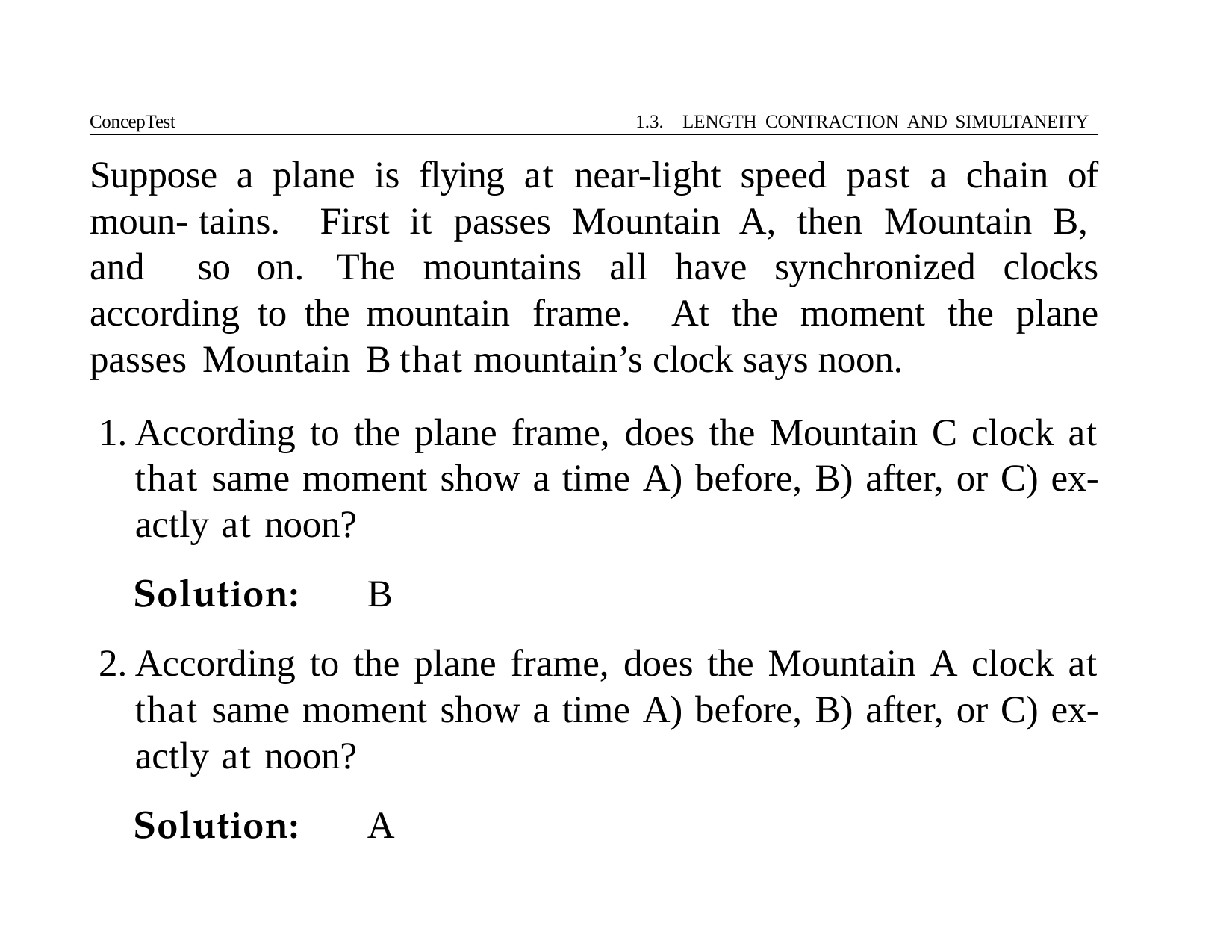

ConcepTest	1.3.  LENGTH CONTRACTION AND SIMULTANEITY

Suppose a plane is flying at near-light speed past a chain of moun- tains.  First it  passes  Mountain  A,  then  Mountain  B,  and  so on. The mountains all have synchronized clocks according to the mountain frame.  At the moment the plane passes Mountain B that mountain’s clock says noon.
According to the plane frame, does the Mountain C clock at that same moment show a time A) before, B) after, or C) ex- actly at noon?
Solution:	B
According to the plane frame, does the Mountain A clock at that same moment show a time A) before, B) after, or C) ex- actly at noon?
Solution:	A